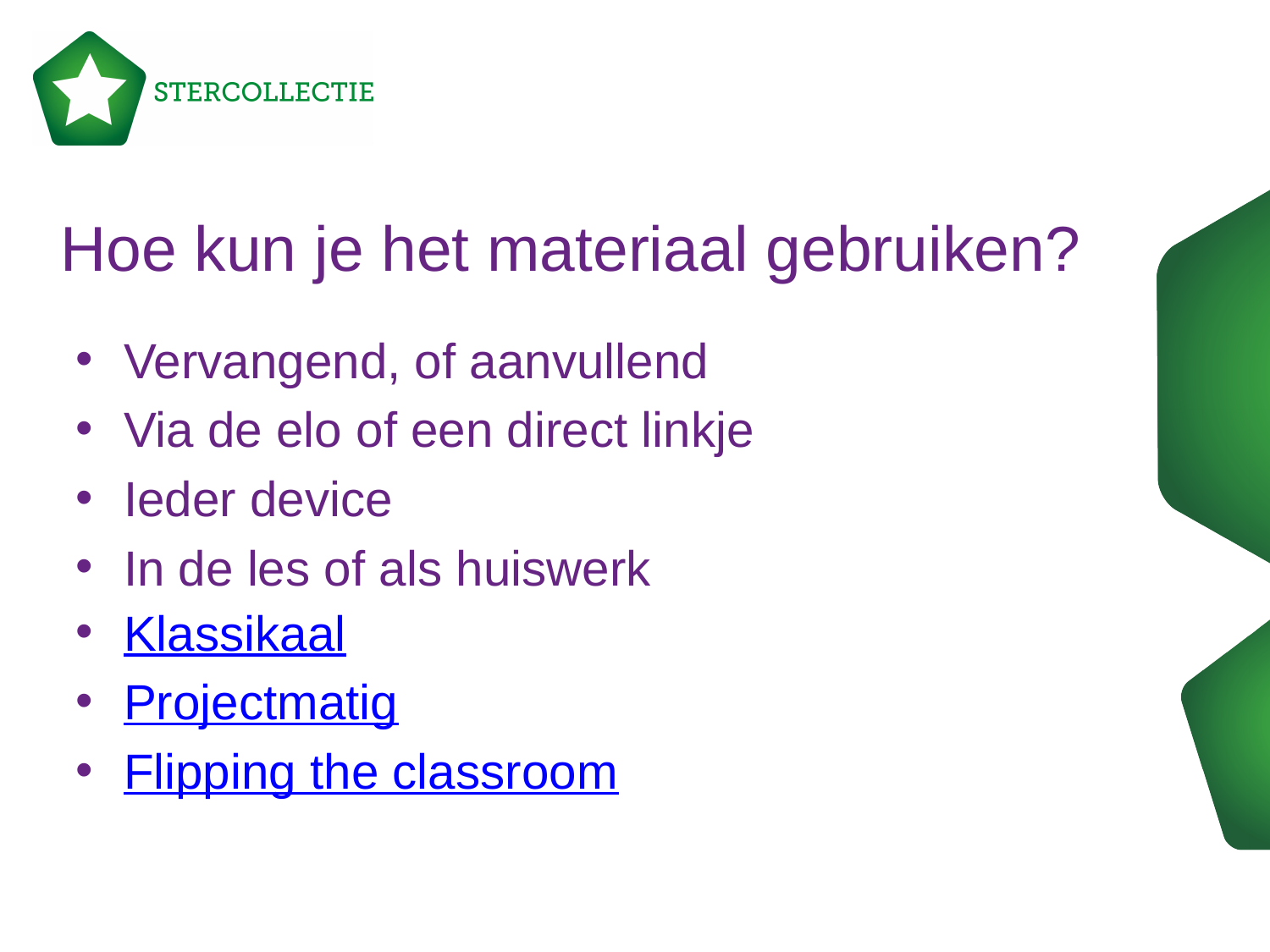

# Hoe kun je het materiaal gebruiken?
Vervangend, of aanvullend
Via de elo of een direct linkje
Ieder device
In de les of als huiswerk

Klassikaal
Projectmatig
Flipping the classroom